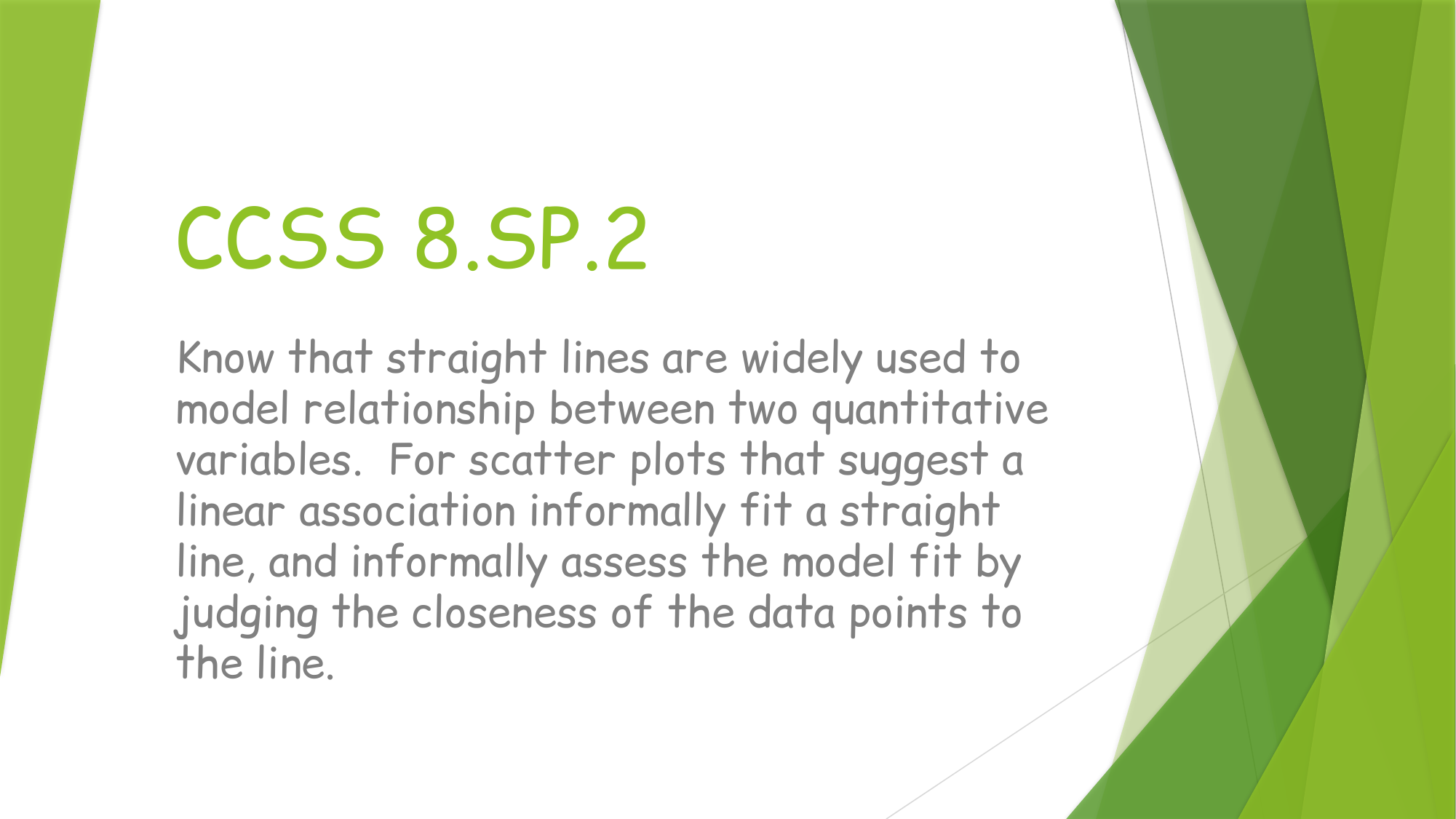

# CCSS 8.SP.2
Know that straight lines are widely used to model relationship between two quantitative variables.  For scatter plots that suggest a linear association informally fit a straight line, and informally assess the model fit by judging the closeness of the data points to the line.